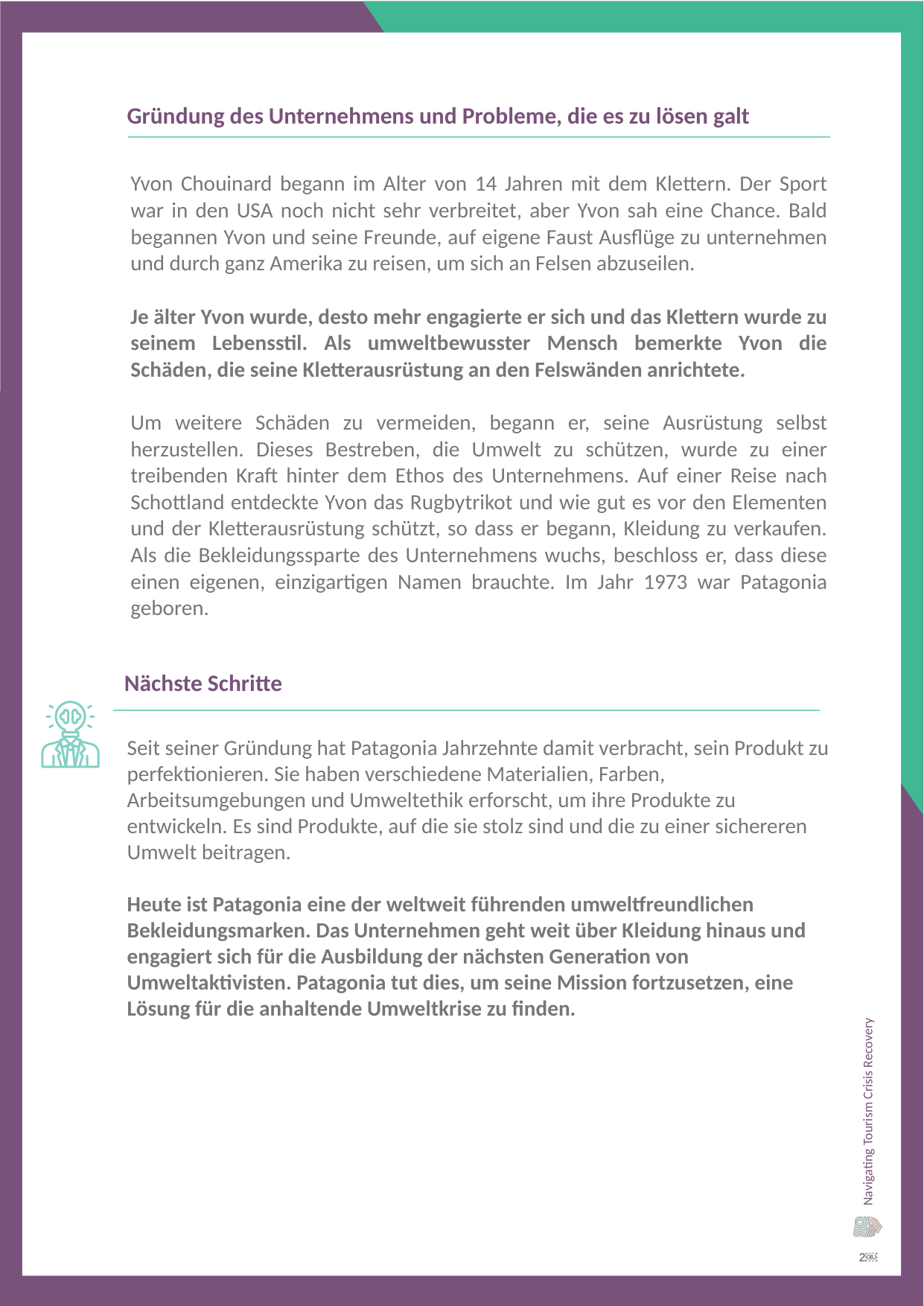

Gründung des Unternehmens und Probleme, die es zu lösen galt
Yvon Chouinard begann im Alter von 14 Jahren mit dem Klettern. Der Sport war in den USA noch nicht sehr verbreitet, aber Yvon sah eine Chance. Bald begannen Yvon und seine Freunde, auf eigene Faust Ausflüge zu unternehmen und durch ganz Amerika zu reisen, um sich an Felsen abzuseilen.

Je älter Yvon wurde, desto mehr engagierte er sich und das Klettern wurde zu seinem Lebensstil. Als umweltbewusster Mensch bemerkte Yvon die Schäden, die seine Kletterausrüstung an den Felswänden anrichtete.

Um weitere Schäden zu vermeiden, begann er, seine Ausrüstung selbst herzustellen. Dieses Bestreben, die Umwelt zu schützen, wurde zu einer treibenden Kraft hinter dem Ethos des Unternehmens. Auf einer Reise nach Schottland entdeckte Yvon das Rugbytrikot und wie gut es vor den Elementen und der Kletterausrüstung schützt, so dass er begann, Kleidung zu verkaufen. Als die Bekleidungssparte des Unternehmens wuchs, beschloss er, dass diese einen eigenen, einzigartigen Namen brauchte. Im Jahr 1973 war Patagonia geboren.
Nächste Schritte

Seit seiner Gründung hat Patagonia Jahrzehnte damit verbracht, sein Produkt zu perfektionieren. Sie haben verschiedene Materialien, Farben, Arbeitsumgebungen und Umweltethik erforscht, um ihre Produkte zu entwickeln. Es sind Produkte, auf die sie stolz sind und die zu einer sichereren Umwelt beitragen.

Heute ist Patagonia eine der weltweit führenden umweltfreundlichen Bekleidungsmarken. Das Unternehmen geht weit über Kleidung hinaus und engagiert sich für die Ausbildung der nächsten Generation von Umweltaktivisten. Patagonia tut dies, um seine Mission fortzusetzen, eine Lösung für die anhaltende Umweltkrise zu finden.